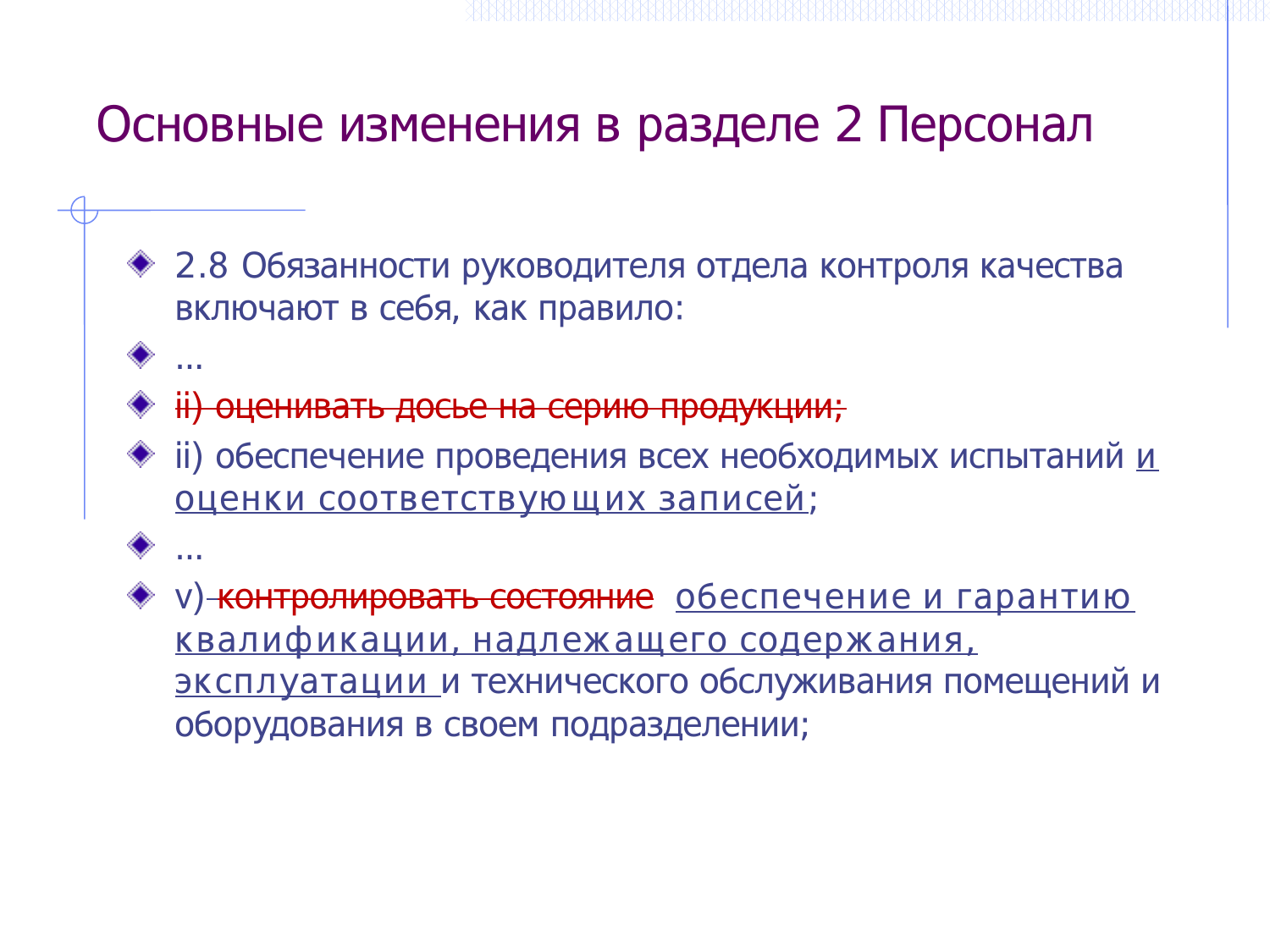

Основные изменения в разделе 2 Персонал
2.8 Обязанности руководителя отдела контроля качества включают в себя, как правило:
…
ii) оценивать досье на серию продукции;
ii) обеспечение проведения всех необходимых испытаний и оценки соответствующих записей;
…
v) контролировать состояние  обеспечение и гарантию квалификации, надлежащего содержания, эксплуатации и технического обслуживания помещений и оборудования в своем подразделении;